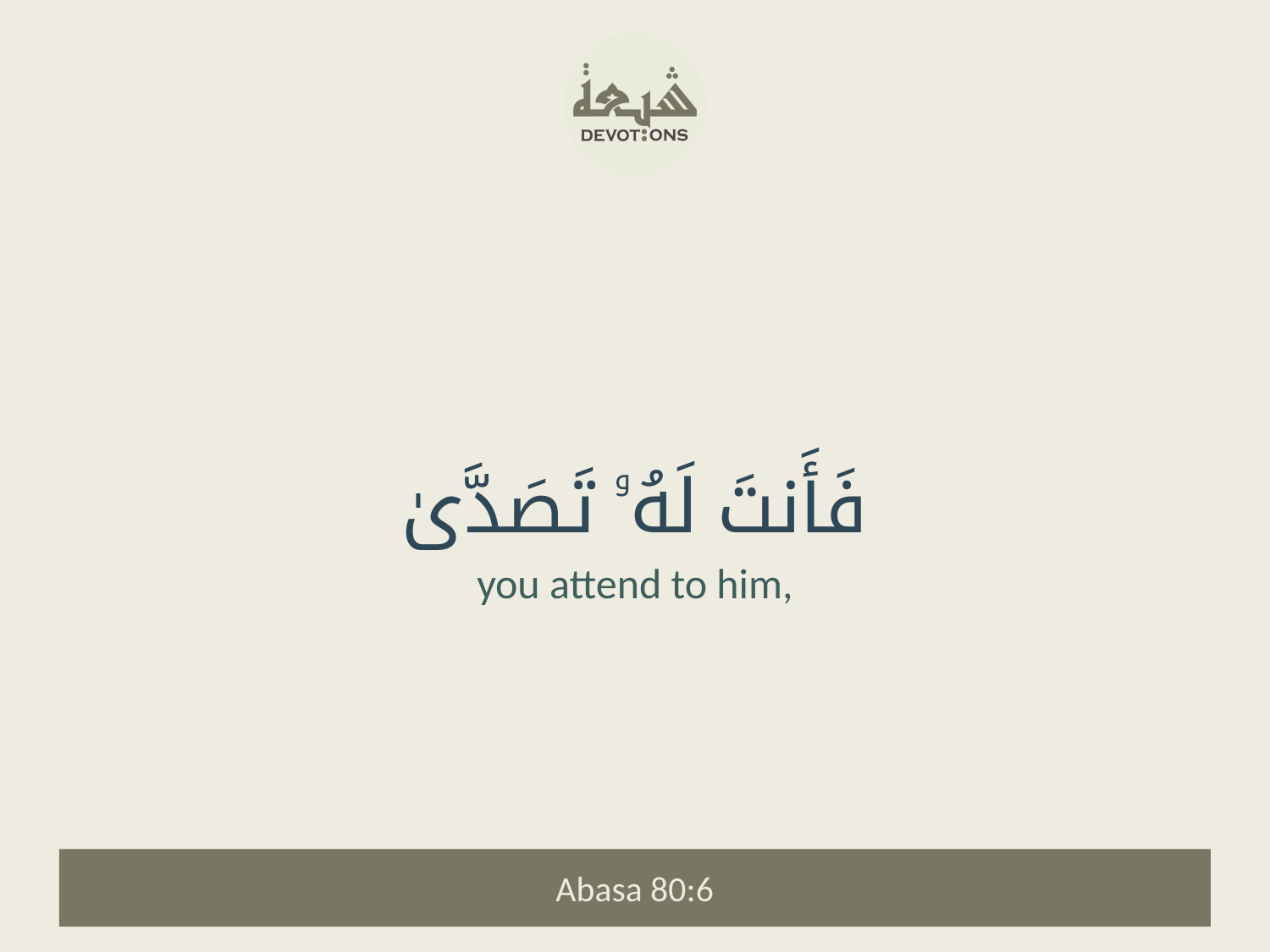

فَأَنتَ لَهُۥ تَصَدَّىٰ
you attend to him,
Abasa 80:6